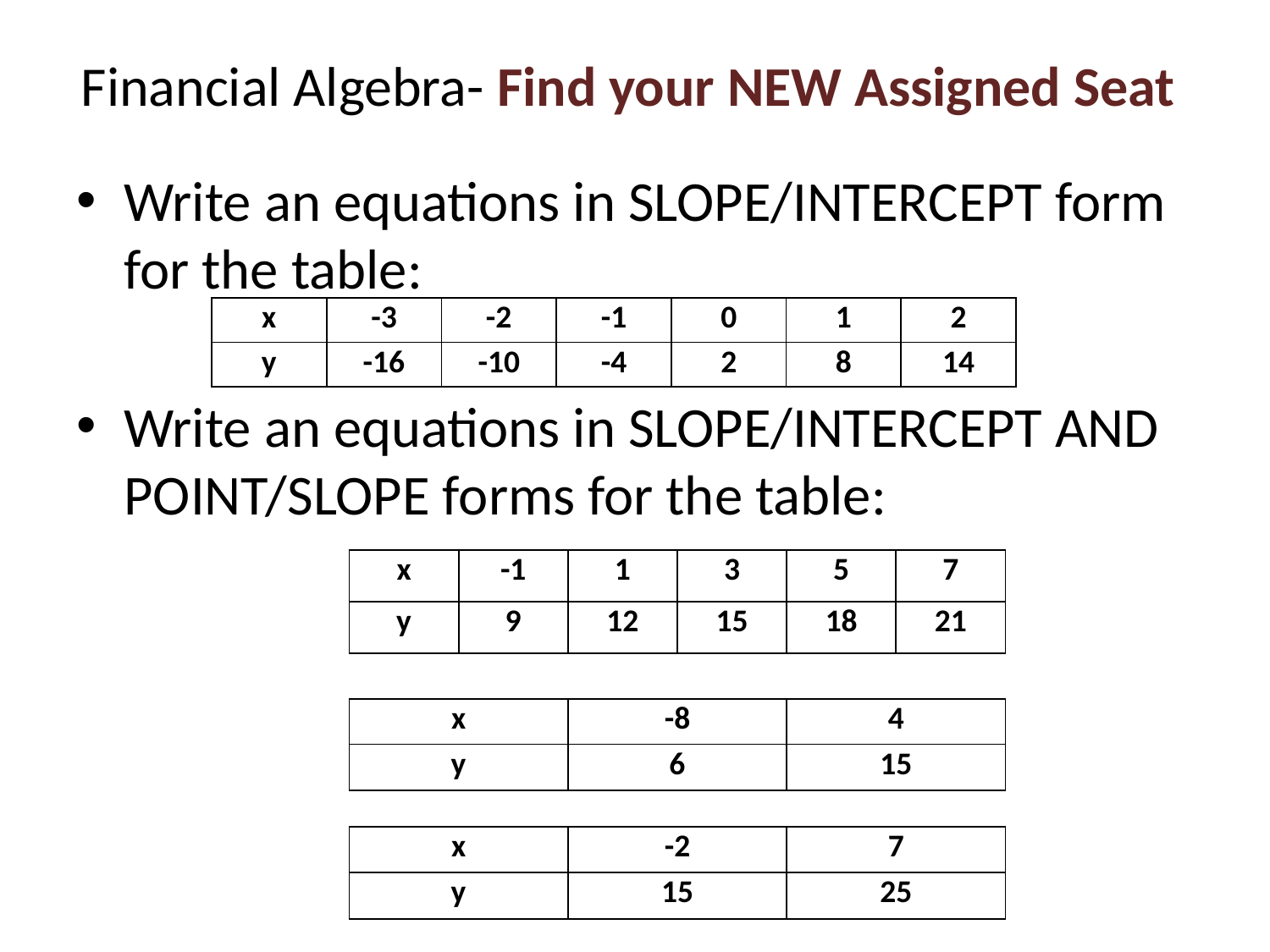

# Financial Algebra- Find your NEW Assigned Seat
Write an equations in SLOPE/INTERCEPT form for the table:

Write an equations in SLOPE/INTERCEPT AND POINT/SLOPE forms for the table:

| x | -3 | -2 | -1 | 0 | 1 | 2 |
| --- | --- | --- | --- | --- | --- | --- |
| y | -16 | -10 | -4 | 2 | 8 | 14 |
| x | -1 | 1 | 3 | 5 | 7 |
| --- | --- | --- | --- | --- | --- |
| y | 9 | 12 | 15 | 18 | 21 |
| x | -8 | 4 |
| --- | --- | --- |
| y | 6 | 15 |
| x | -2 | 7 |
| --- | --- | --- |
| y | 15 | 25 |